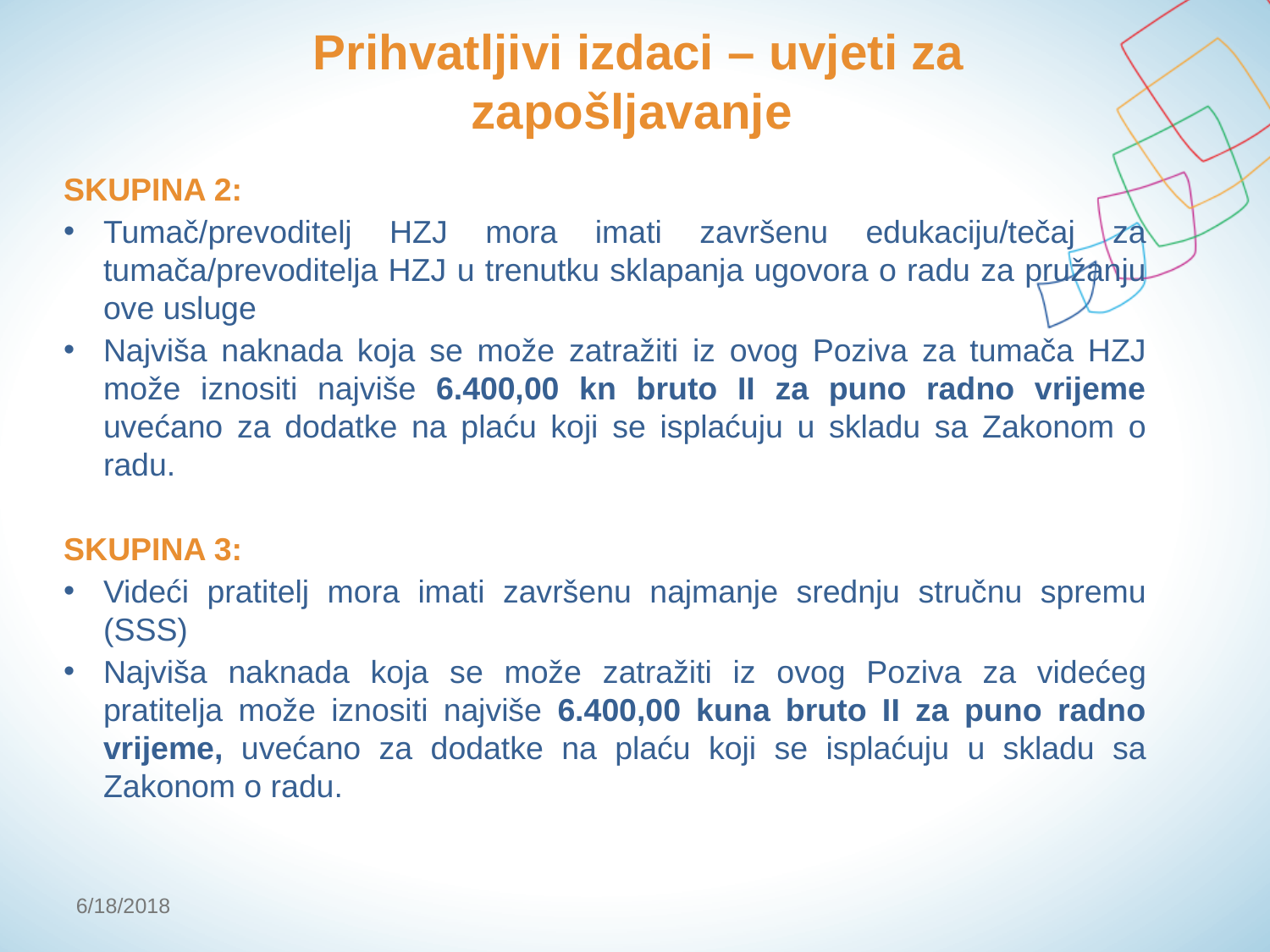

# Prihvatljivi izdaci – uvjeti za zapošljavanje

SKUPINA 2:
Tumač/prevoditelj HZJ mora imati završenu edukaciju/tečaj za tumača/prevoditelja HZJ u trenutku sklapanja ugovora o radu za pružanju ove usluge
Najviša naknada koja se može zatražiti iz ovog Poziva za tumača HZJ može iznositi najviše 6.400,00 kn bruto II za puno radno vrijeme uvećano za dodatke na plaću koji se isplaćuju u skladu sa Zakonom o radu.

SKUPINA 3:
Videći pratitelj mora imati završenu najmanje srednju stručnu spremu (SSS)
Najviša naknada koja se može zatražiti iz ovog Poziva za videćeg pratitelja može iznositi najviše 6.400,00 kuna bruto II za puno radno vrijeme, uvećano za dodatke na plaću koji se isplaćuju u skladu sa Zakonom o radu.